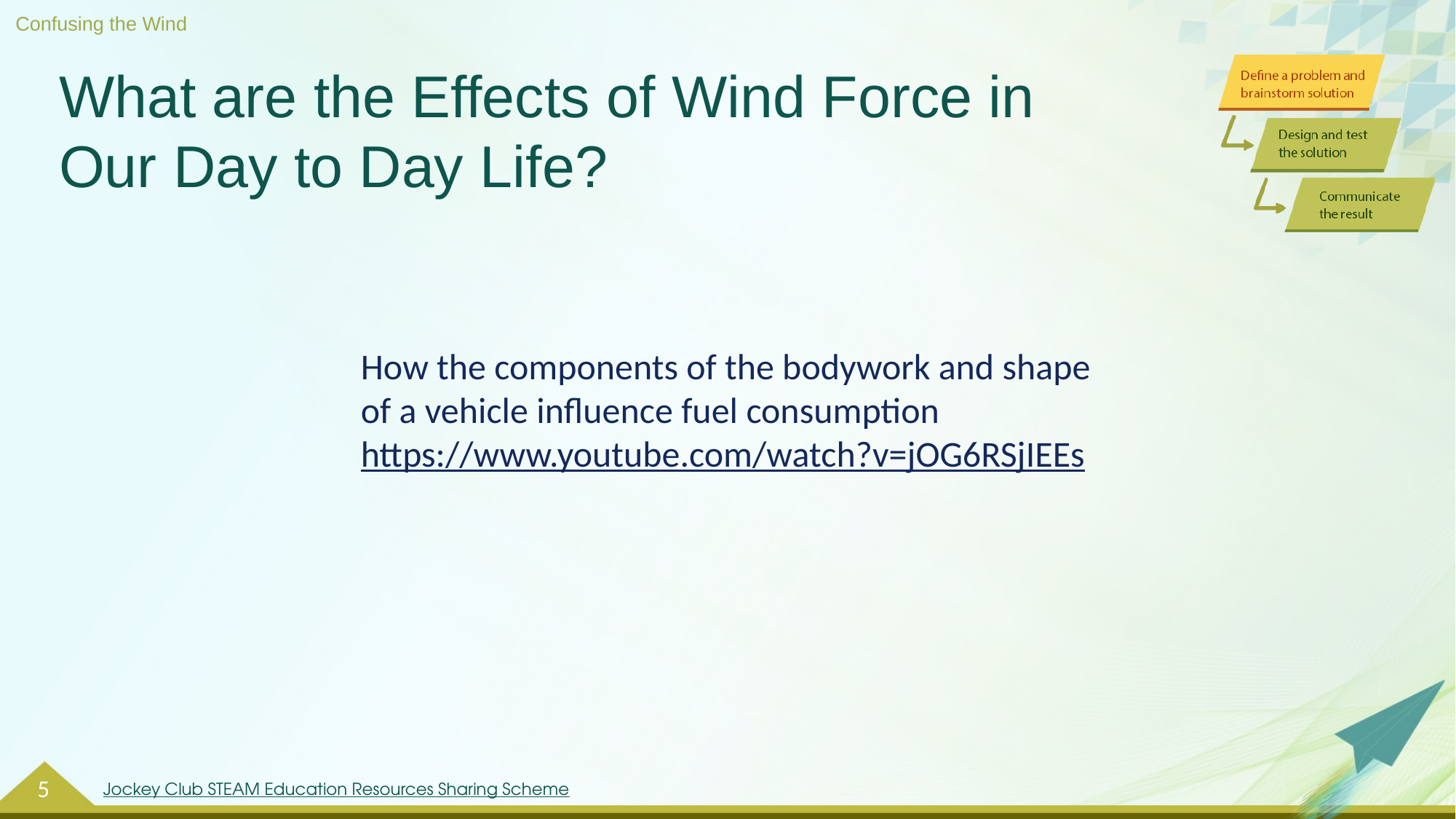

# What are the Effects of Wind Force in Our Day to Day Life?
How the components of the bodywork and shape of a vehicle influence fuel consumption
https://www.youtube.com/watch?v=jOG6RSjIEEs
5